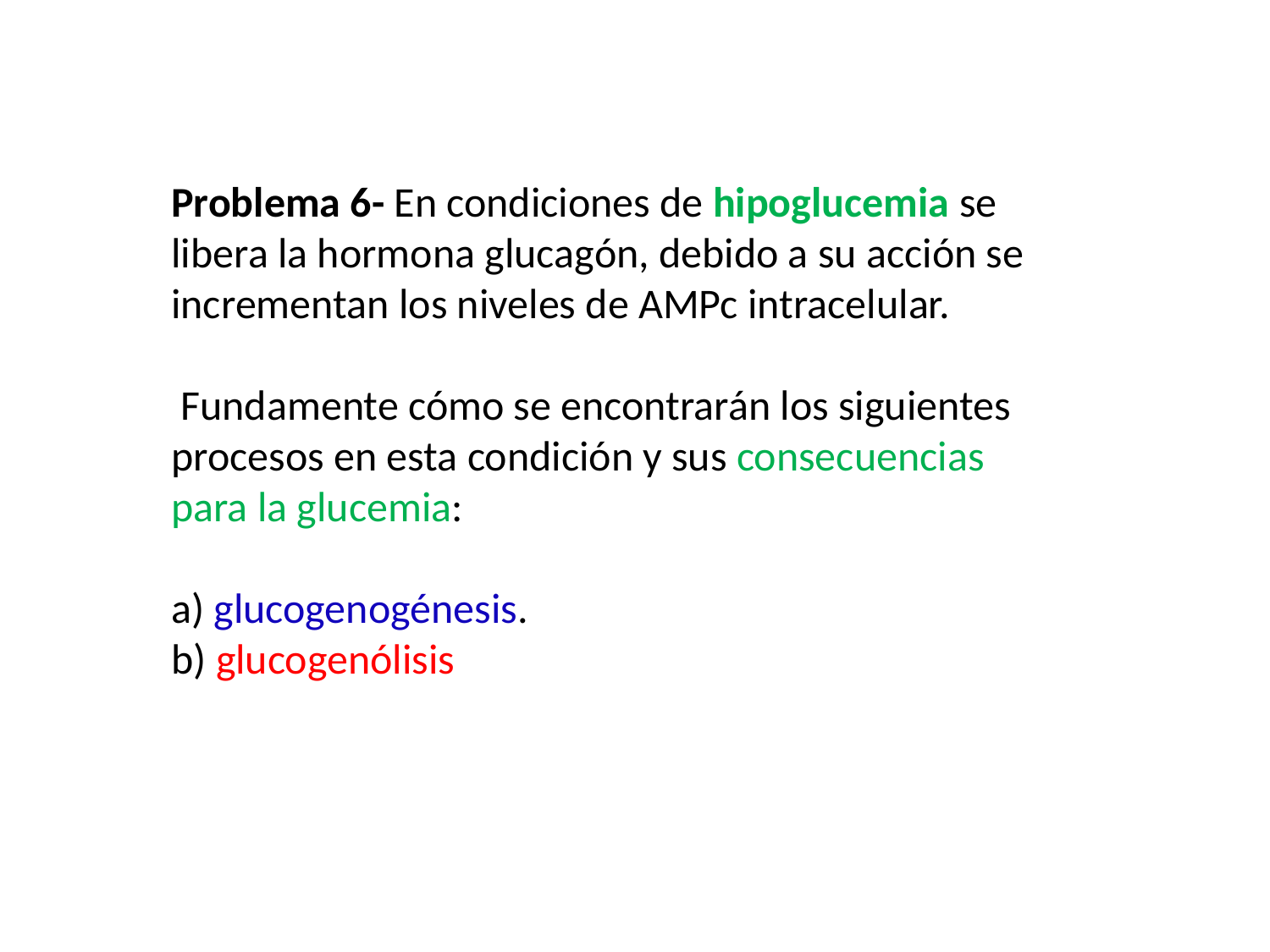

Problema 6- En condiciones de hipoglucemia se libera la hormona glucagón, debido a su acción se incrementan los niveles de AMPc intracelular.

 Fundamente cómo se encontrarán los siguientes procesos en esta condición y sus consecuencias para la glucemia:

a) glucogenogénesis.
b) glucogenólisis